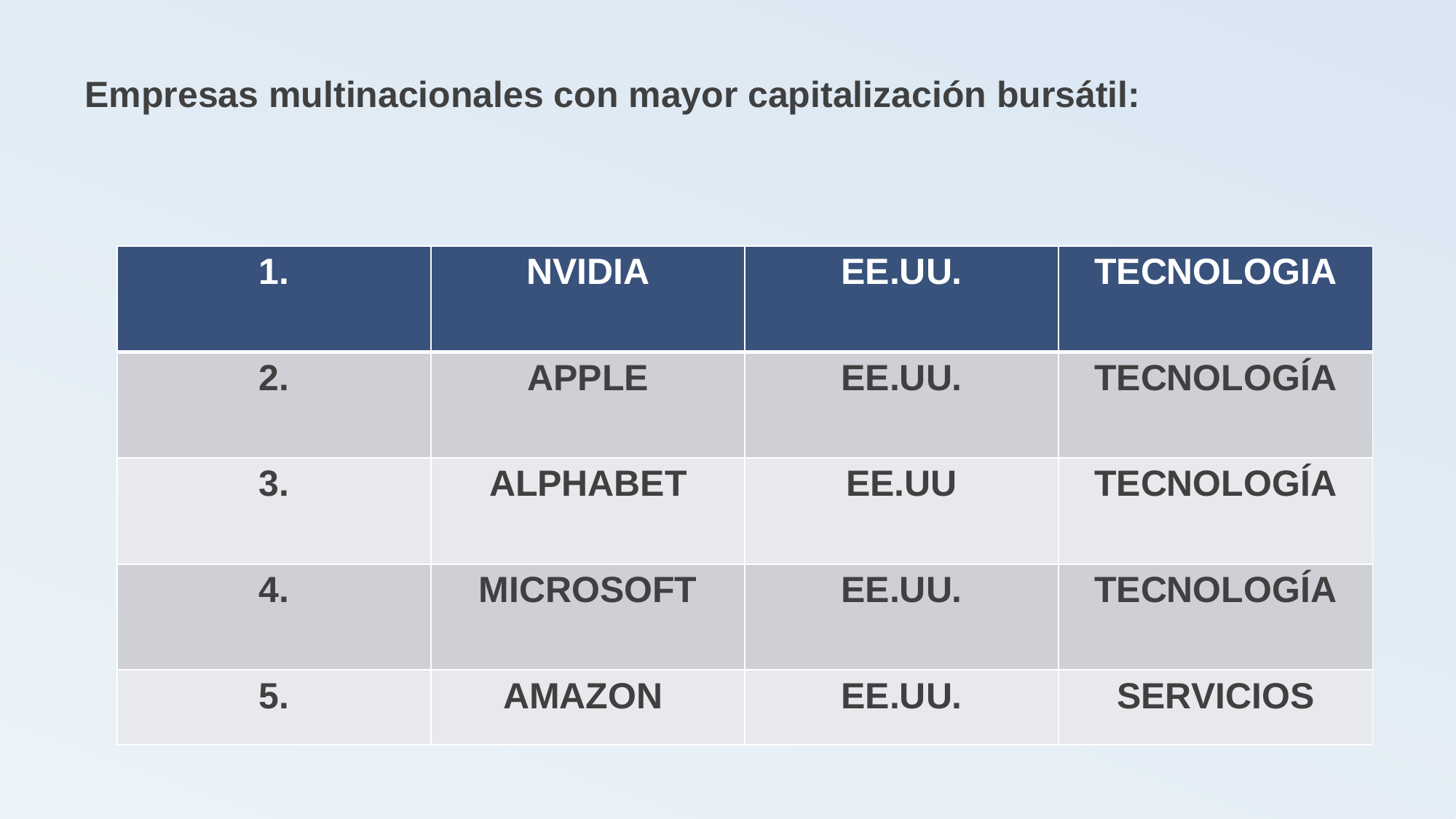

Empresas multinacionales con mayor capitalización bursátil:
| 1. | NVIDIA | EE.UU. | TECNOLOGIA |
| --- | --- | --- | --- |
| 2. | APPLE | EE.UU. | TECNOLOGÍA |
| 3. | ALPHABET | EE.UU | TECNOLOGÍA |
| 4. | MICROSOFT | EE.UU. | TECNOLOGÍA |
| 5. | AMAZON | EE.UU. | SERVICIOS |